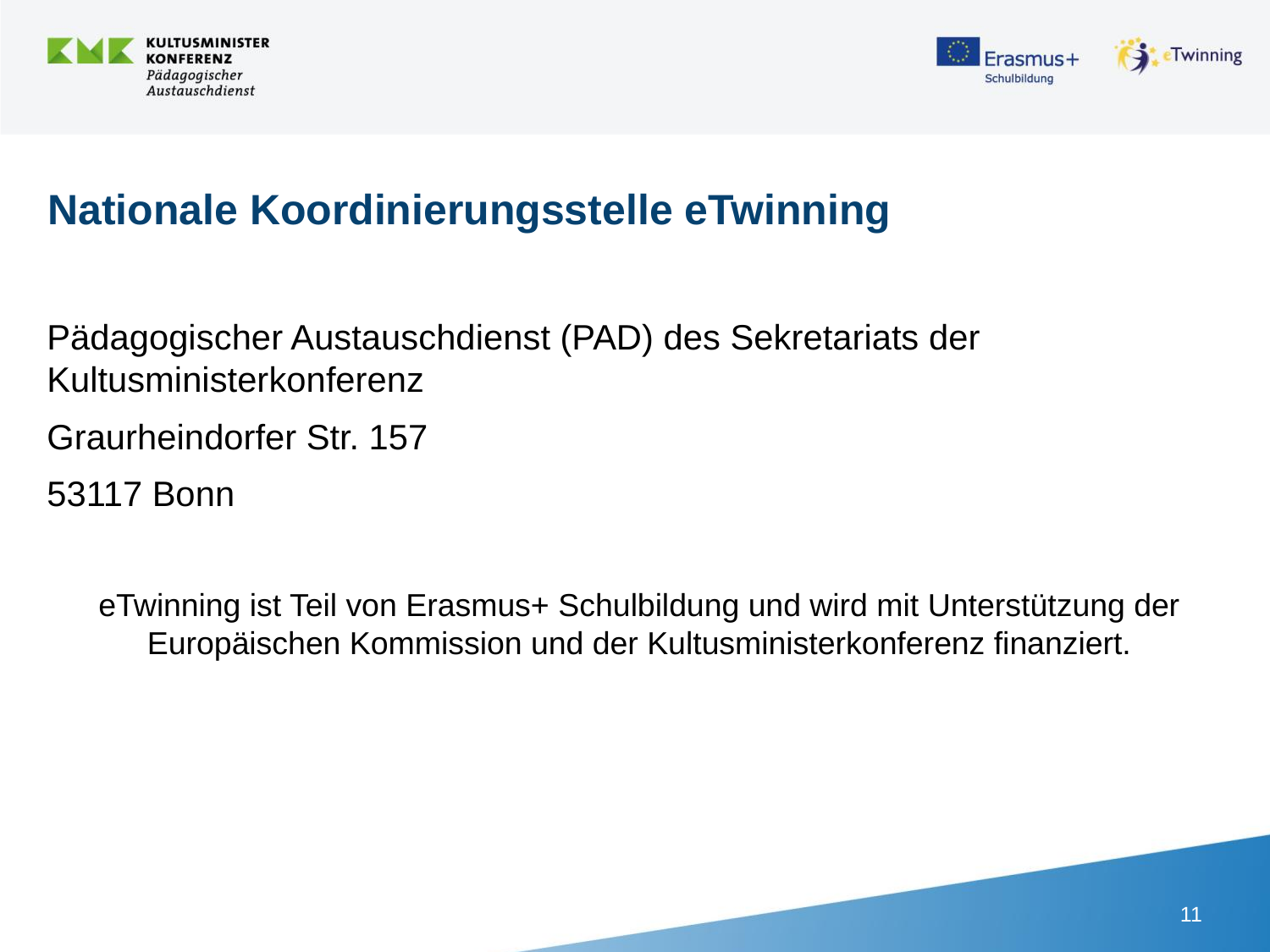

Nationale Koordinierungsstelle eTwinning

Pädagogischer Austauschdienst (PAD) des Sekretariats der Kultusministerkonferenz
Graurheindorfer Str. 157
53117 Bonn

eTwinning ist Teil von Erasmus+ Schulbildung und wird mit Unterstützung der Europäischen Kommission und der Kultusministerkonferenz finanziert.